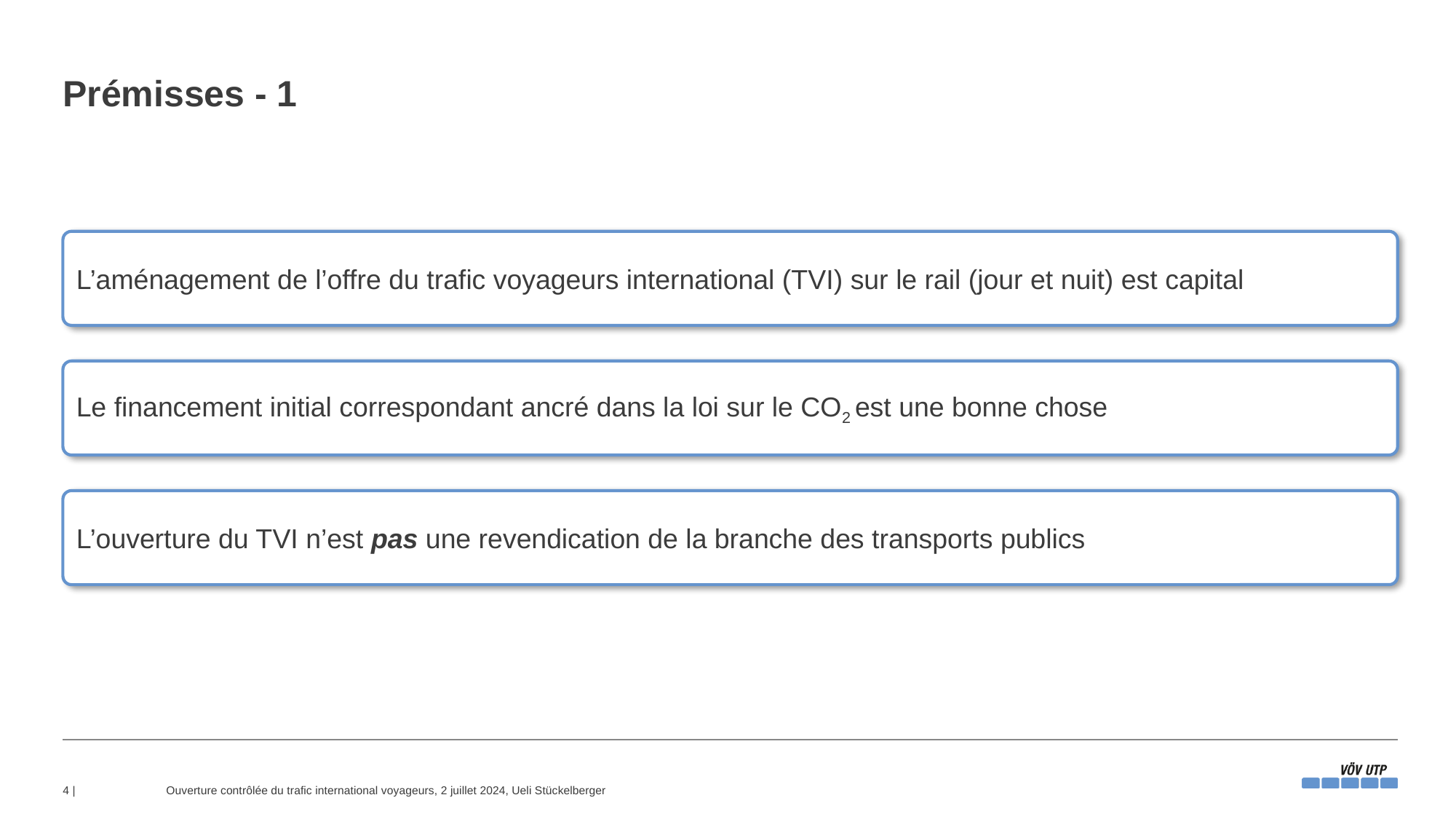

# Prémisses - 1
L’aménagement de l’offre du trafic voyageurs international (TVI) sur le rail (jour et nuit) est capital
Le financement initial correspondant ancré dans la loi sur le CO2 est une bonne chose
L’ouverture du TVI n’est pas une revendication de la branche des transports publics
4 |
Ouverture contrôlée du trafic international voyageurs, 2 juillet 2024, Ueli Stückelberger